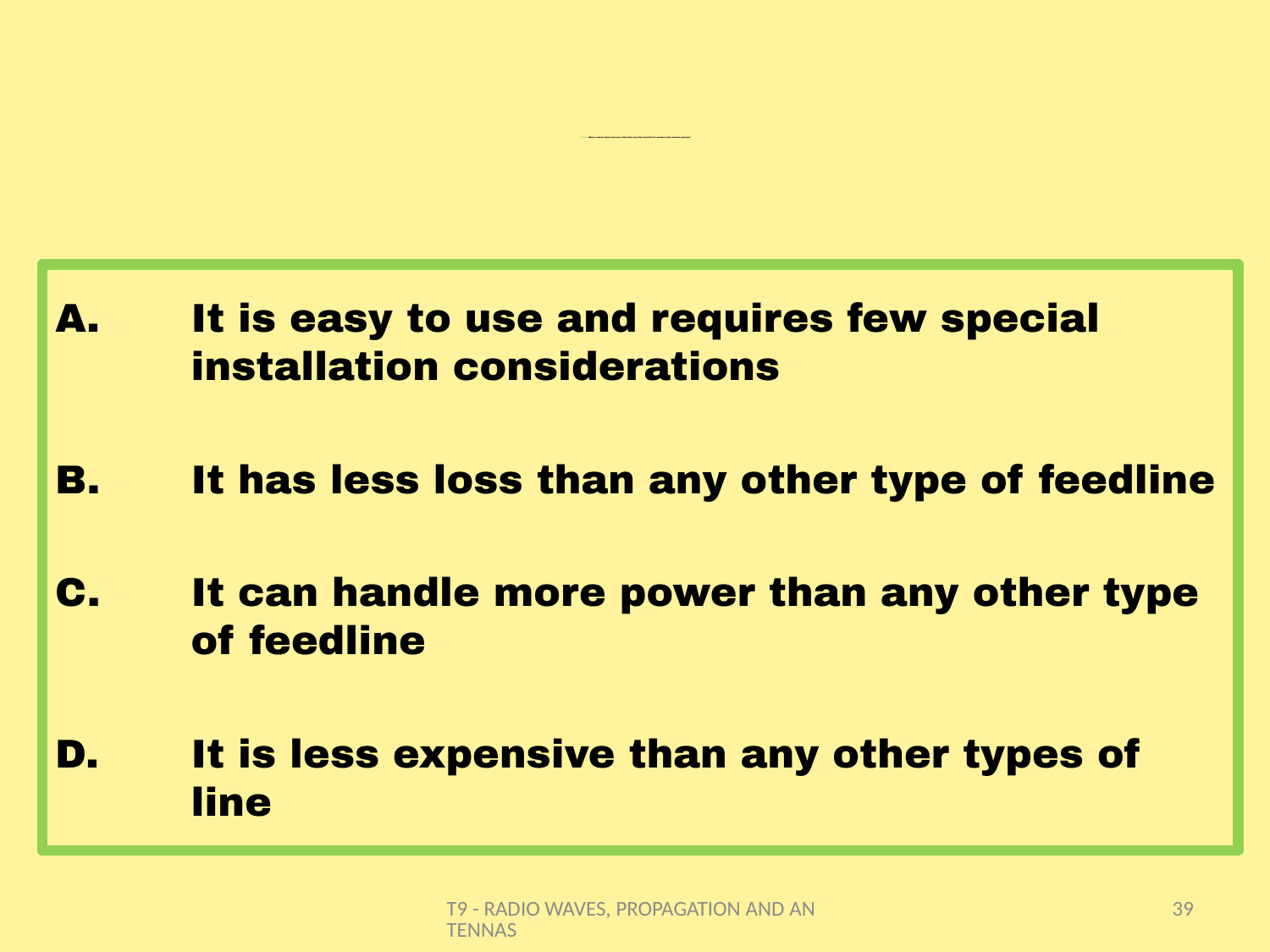

# T9C12 - Why is coaxial cable used more often than any other feed line for amateur radio antenna systems?

It is easy to use and requires few special installation considerations

It has less loss than any other type of feedline

It can handle more power than any other type of feedline

It is less expensive than any other types of line

T9 - RADIO WAVES, PROPAGATION AND ANTENNAS
39